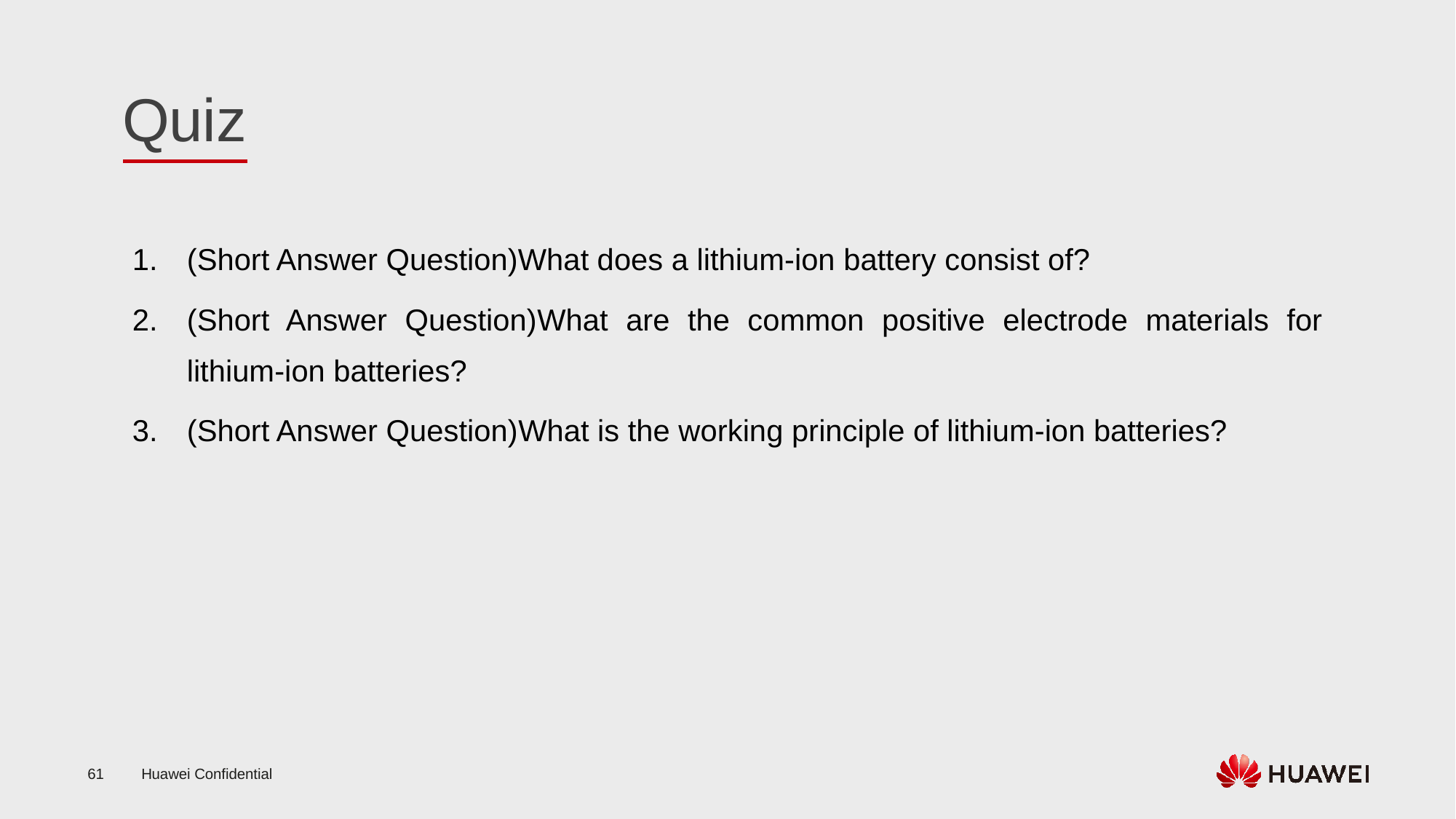

(Short Answer Question)What does a lithium-ion battery consist of?
(Short Answer Question)What are the common positive electrode materials for lithium-ion batteries?
(Short Answer Question)What is the working principle of lithium-ion batteries?